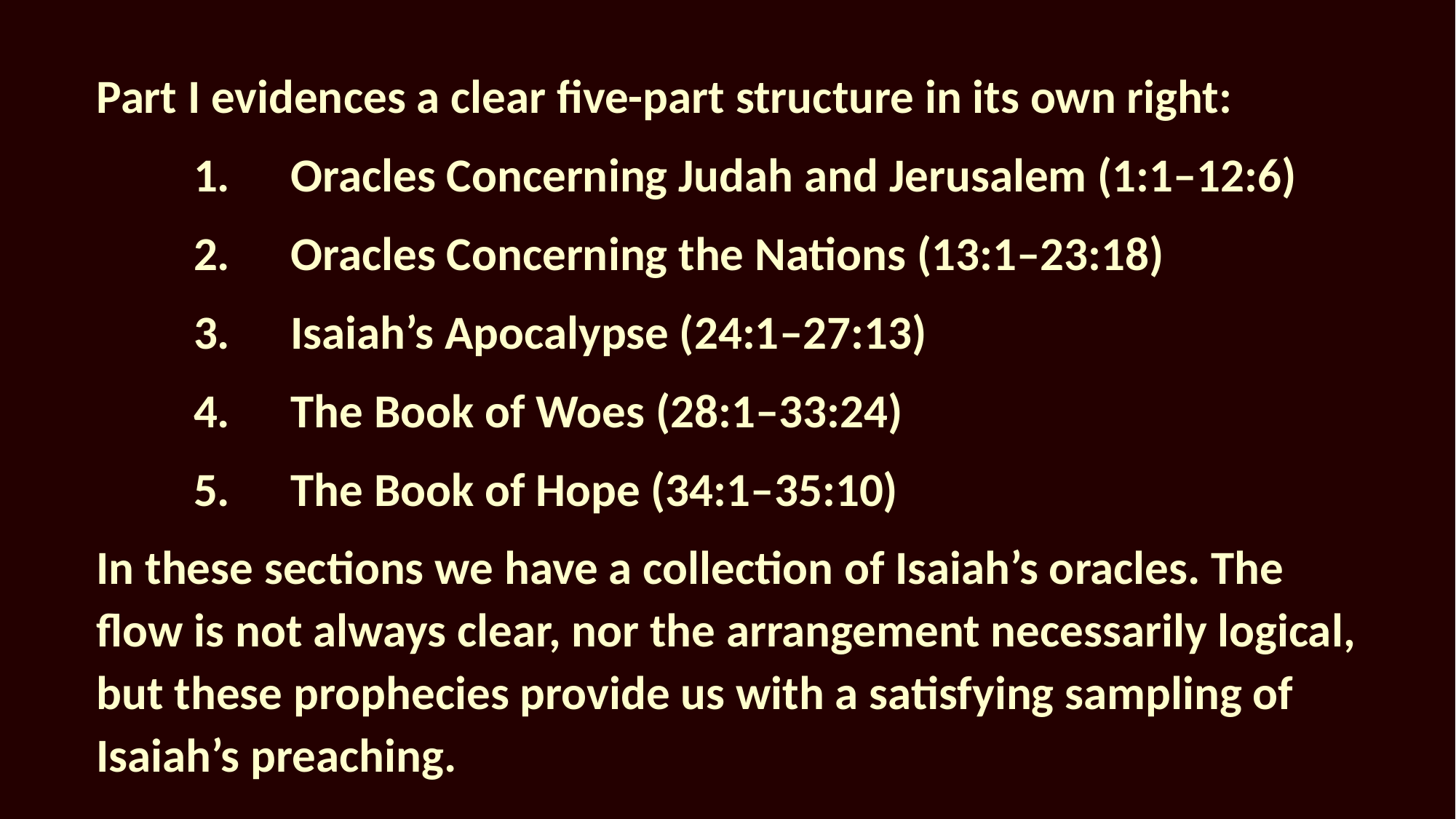

Part I evidences a clear five-part structure in its own right:
		1.	Oracles Concerning Judah and Jerusalem (1:1–12:6)
		2.	Oracles Concerning the Nations (13:1–23:18)
		3.	Isaiah’s Apocalypse (24:1–27:13)
		4.	The Book of Woes (28:1–33:24)
		5.	The Book of Hope (34:1–35:10)
In these sections we have a collection of Isaiah’s oracles. The flow is not always clear, nor the arrangement necessarily logical, but these prophecies provide us with a satisfying sampling of Isaiah’s preaching.